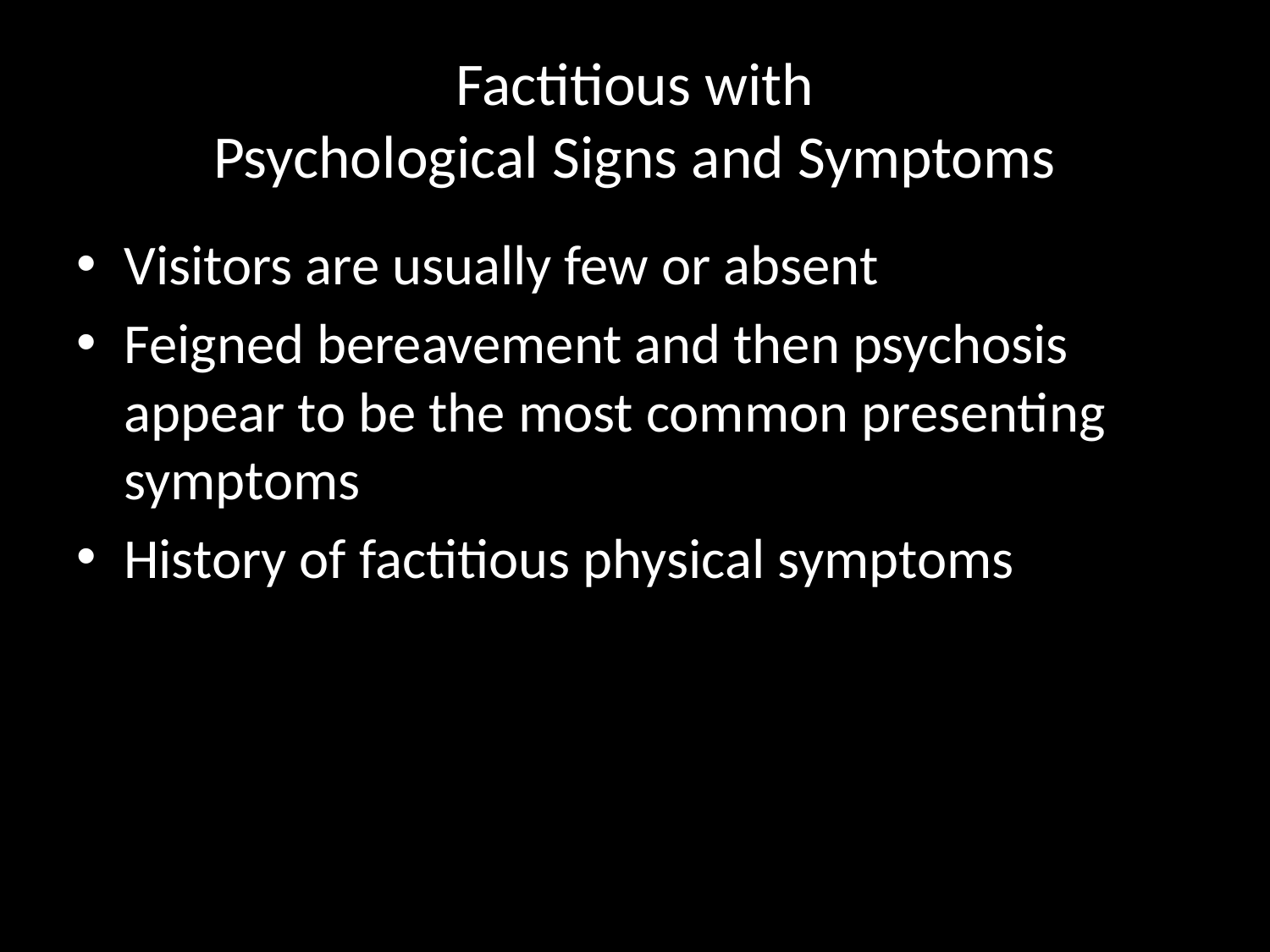

# Factitious with Psychological Signs and Symptoms
Visitors are usually few or absent
Feigned bereavement and then psychosis appear to be the most common presenting symptoms
History of factitious physical symptoms